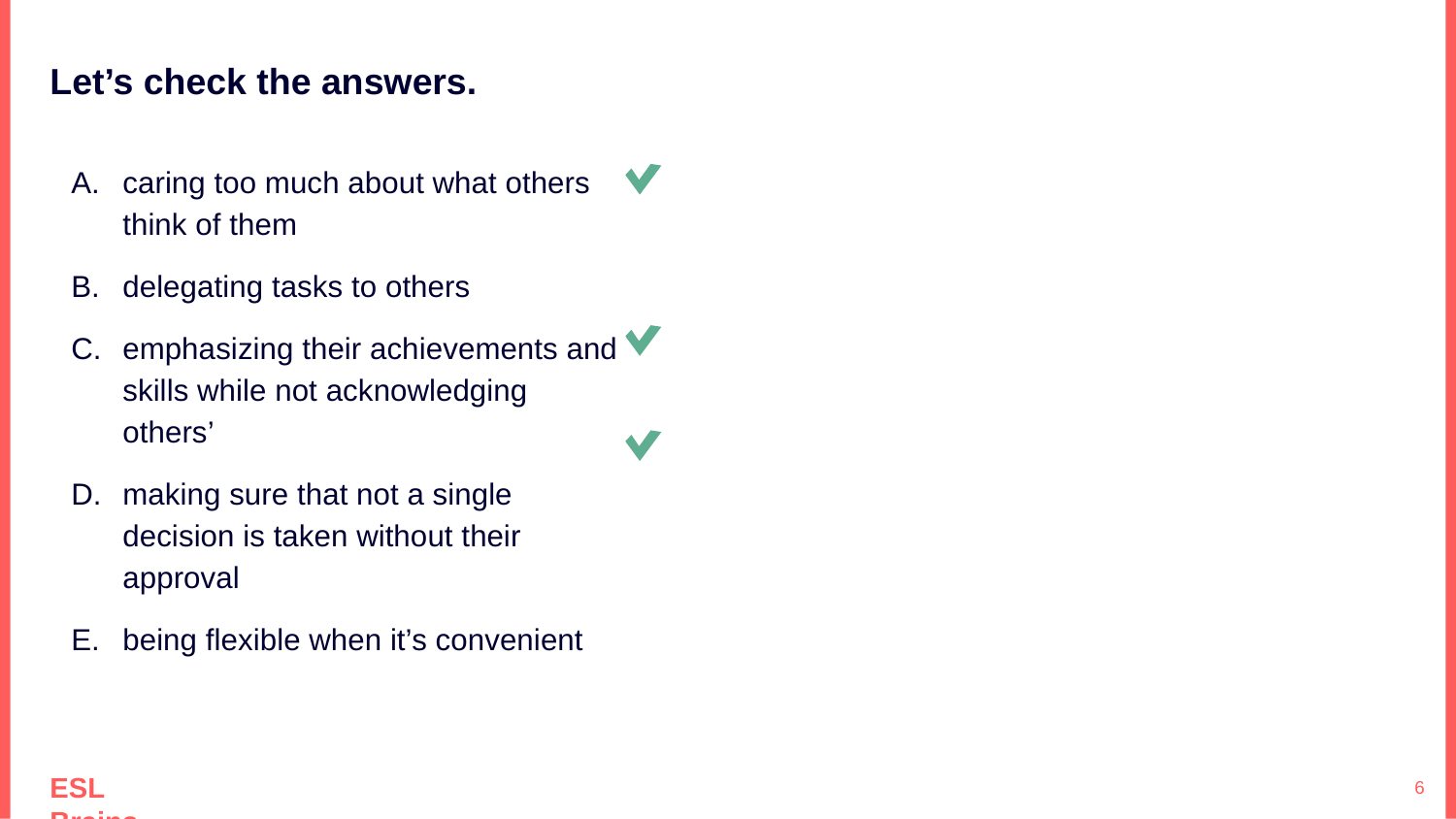

Let’s check the answers.
caring too much about what others think of them
delegating tasks to others
emphasizing their achievements and skills while not acknowledging others’
making sure that not a single decision is taken without their approval
being flexible when it’s convenient

6